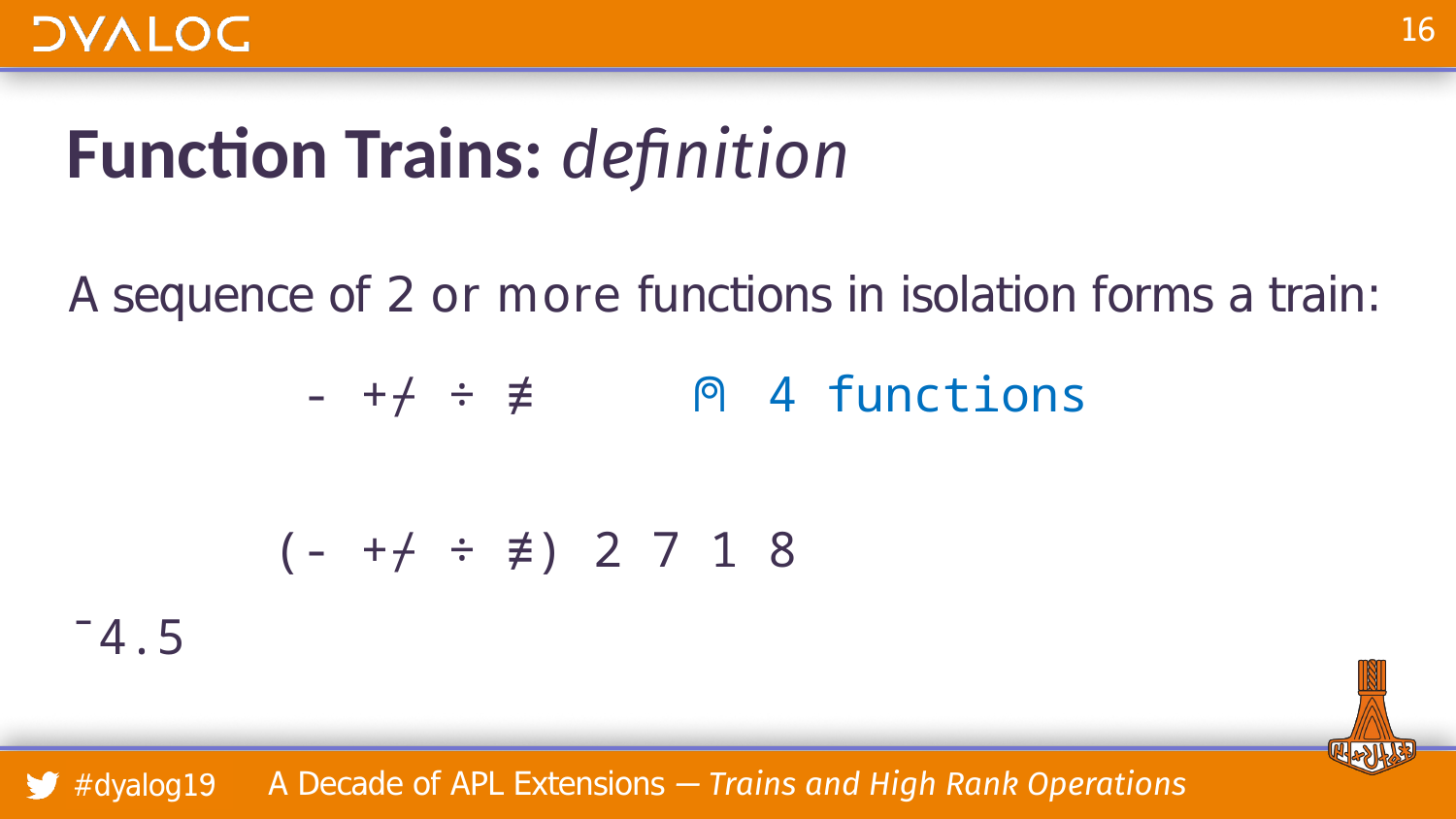

# Function Trains: definition
A sequence of 2 or more functions in isolation forms a train:
        - +⌿ ÷ ≢     ⍝ 4 functions

       (- +⌿ ÷ ≢) 2 7 1 8
¯4.5